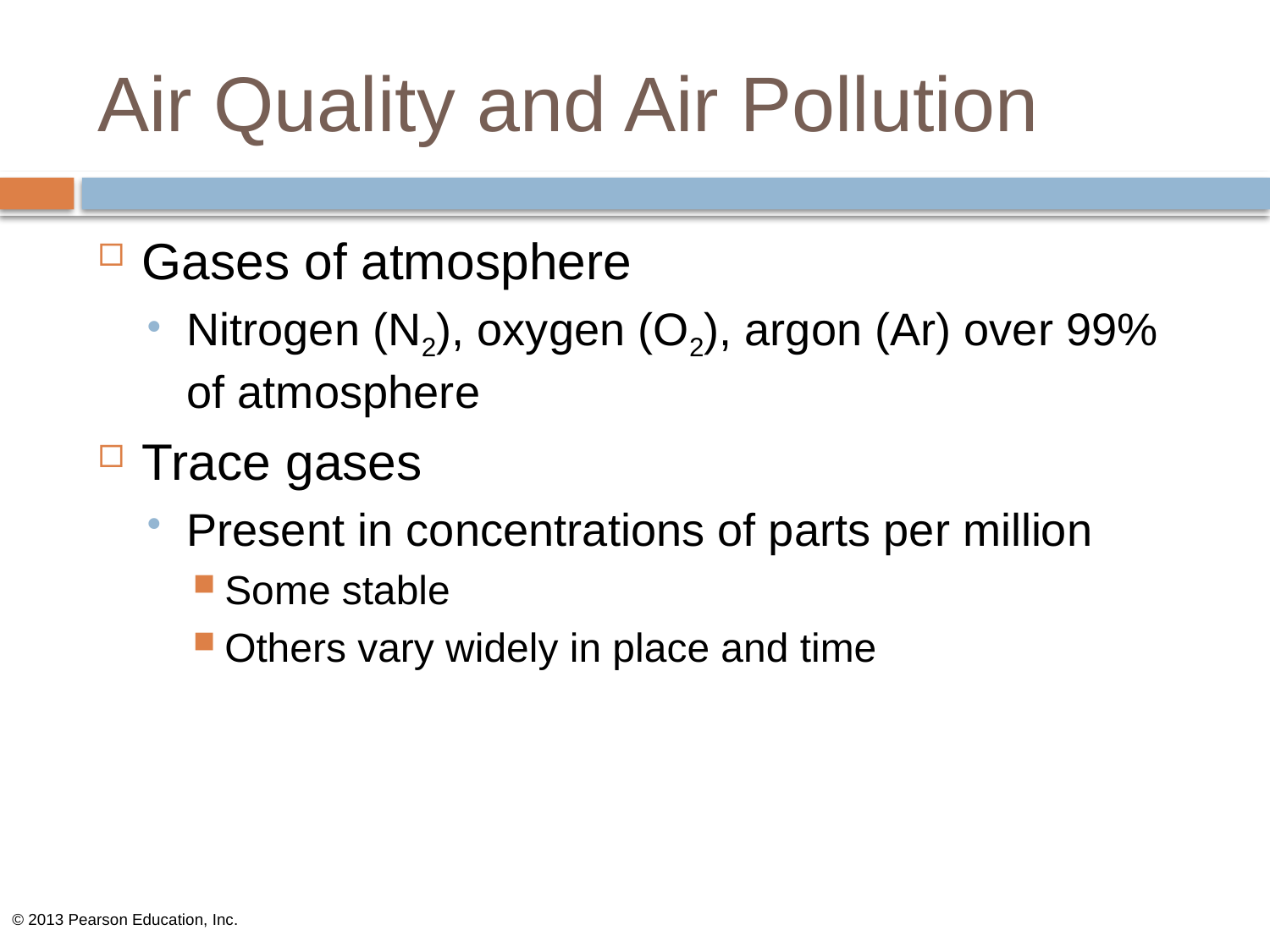

# Air Quality and Air Pollution
Gases of atmosphere
Nitrogen (N2), oxygen (O2), argon (Ar) over 99% of atmosphere
Trace gases
Present in concentrations of parts per million
Some stable
Others vary widely in place and time